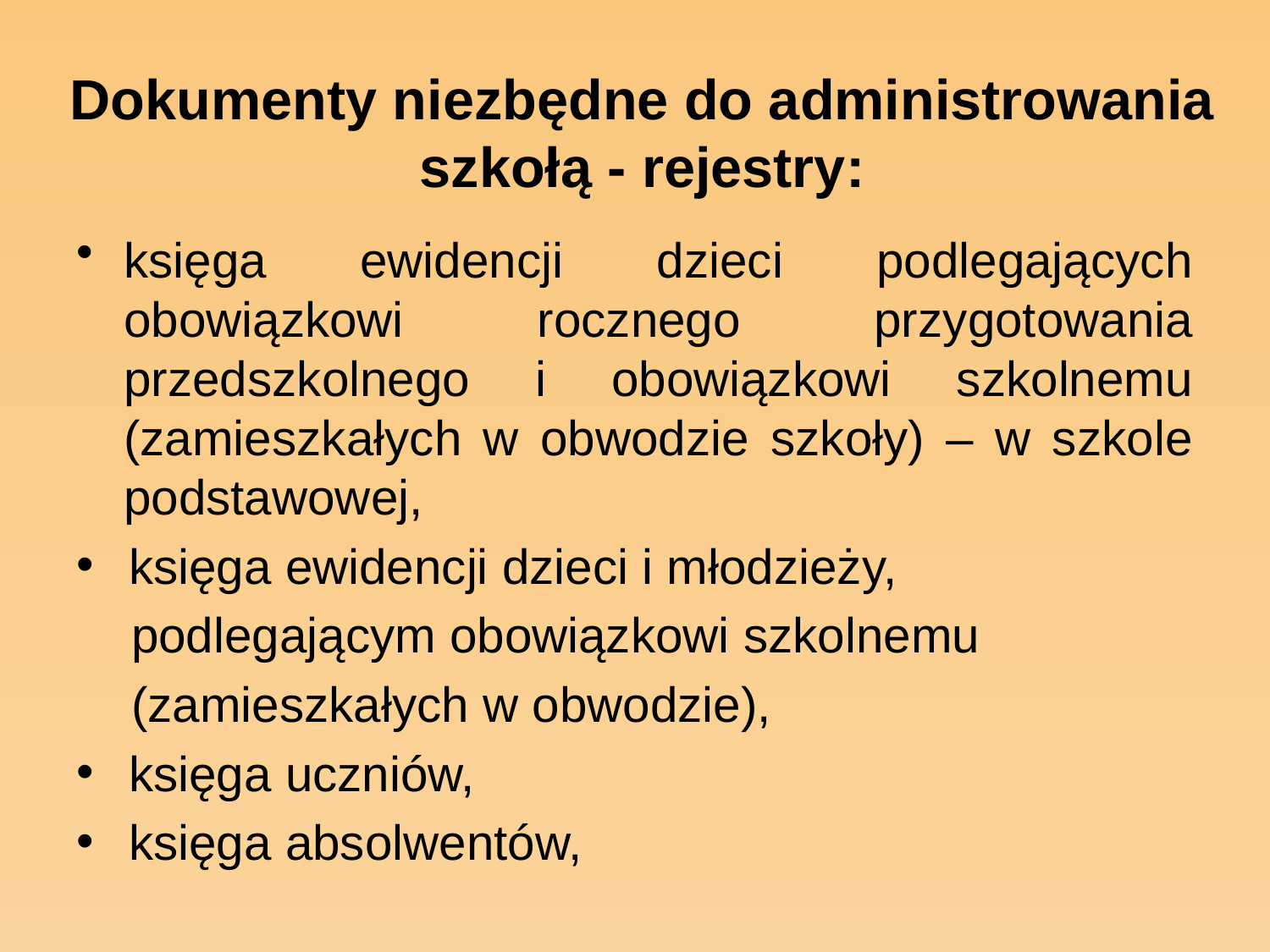

# Dokumenty niezbędne do administrowania szkołą - rejestry:
księga ewidencji dzieci podlegających obowiązkowi rocznego przygotowania przedszkolnego i obowiązkowi szkolnemu (zamieszkałych w obwodzie szkoły) – w szkole podstawowej,
  księga ewidencji dzieci i młodzieży,
    podlegającym obowiązkowi szkolnemu
    (zamieszkałych w obwodzie),
  księga uczniów,
  księga absolwentów,